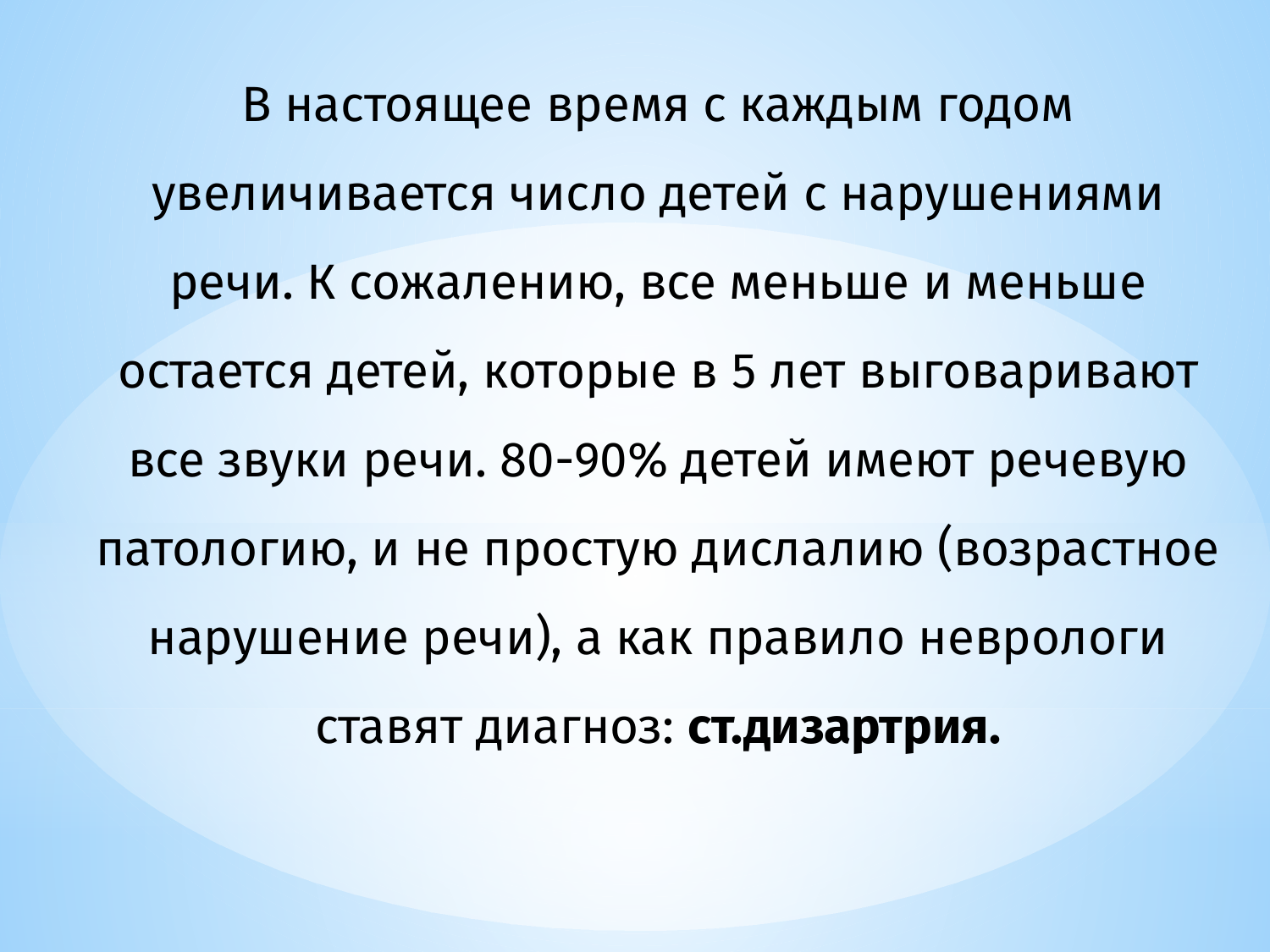

В настоящее время с каждым годом увеличивается число детей с нарушениями речи. К сожалению, все меньше и меньше остается детей, которые в 5 лет выговаривают все звуки речи. 80-90% детей имеют речевую патологию, и не простую дислалию (возрастное нарушение речи), а как правило неврологи ставят диагноз: ст.дизартрия.
#